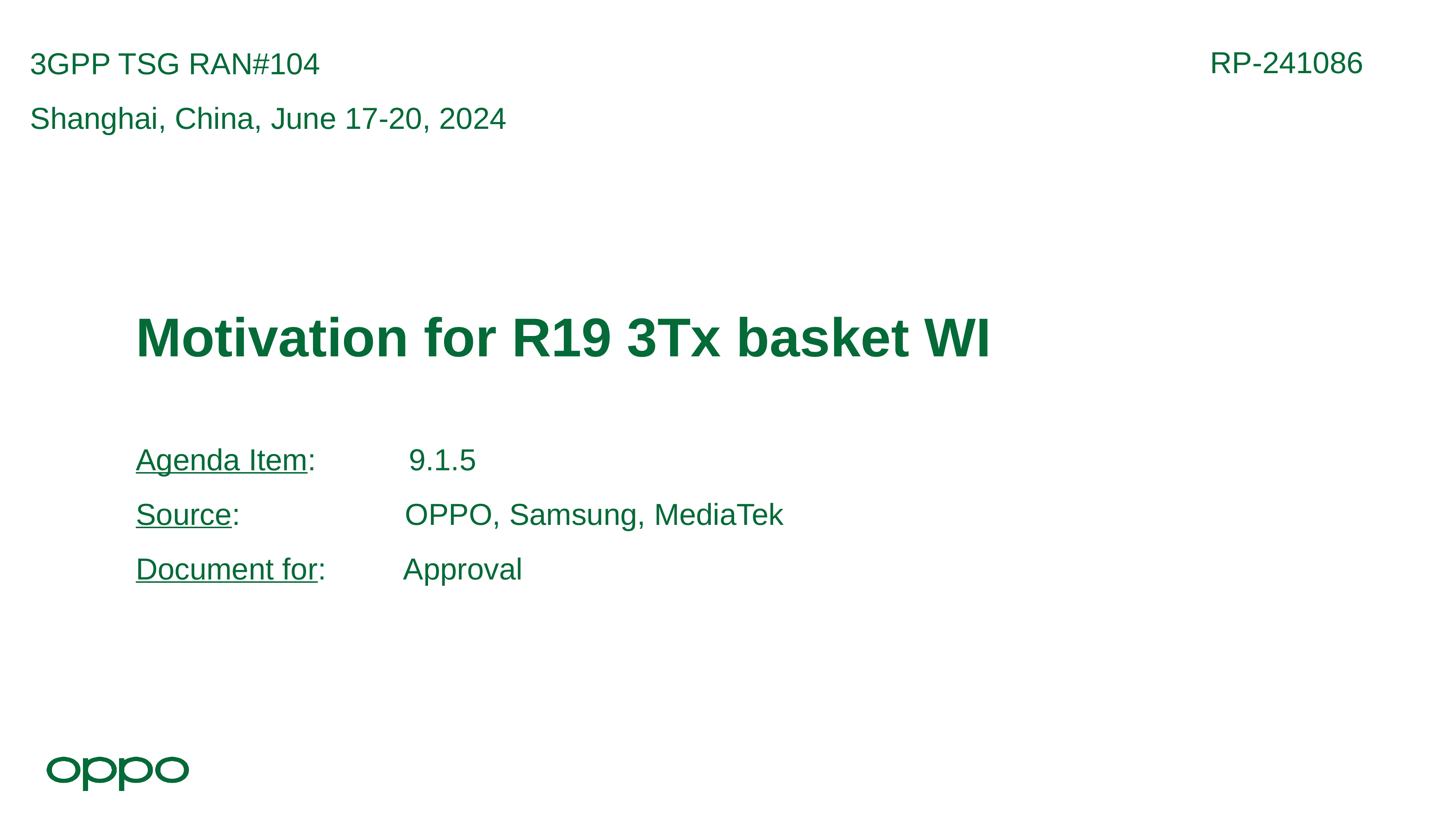

3GPP TSG RAN#104
Shanghai, China, June 17-20, 2024
RP-241086
# Motivation for R19 3Tx basket WI Agenda Item:		9.1.5 Source:			      OPPO, Samsung, MediaTek Document for:	      Approval